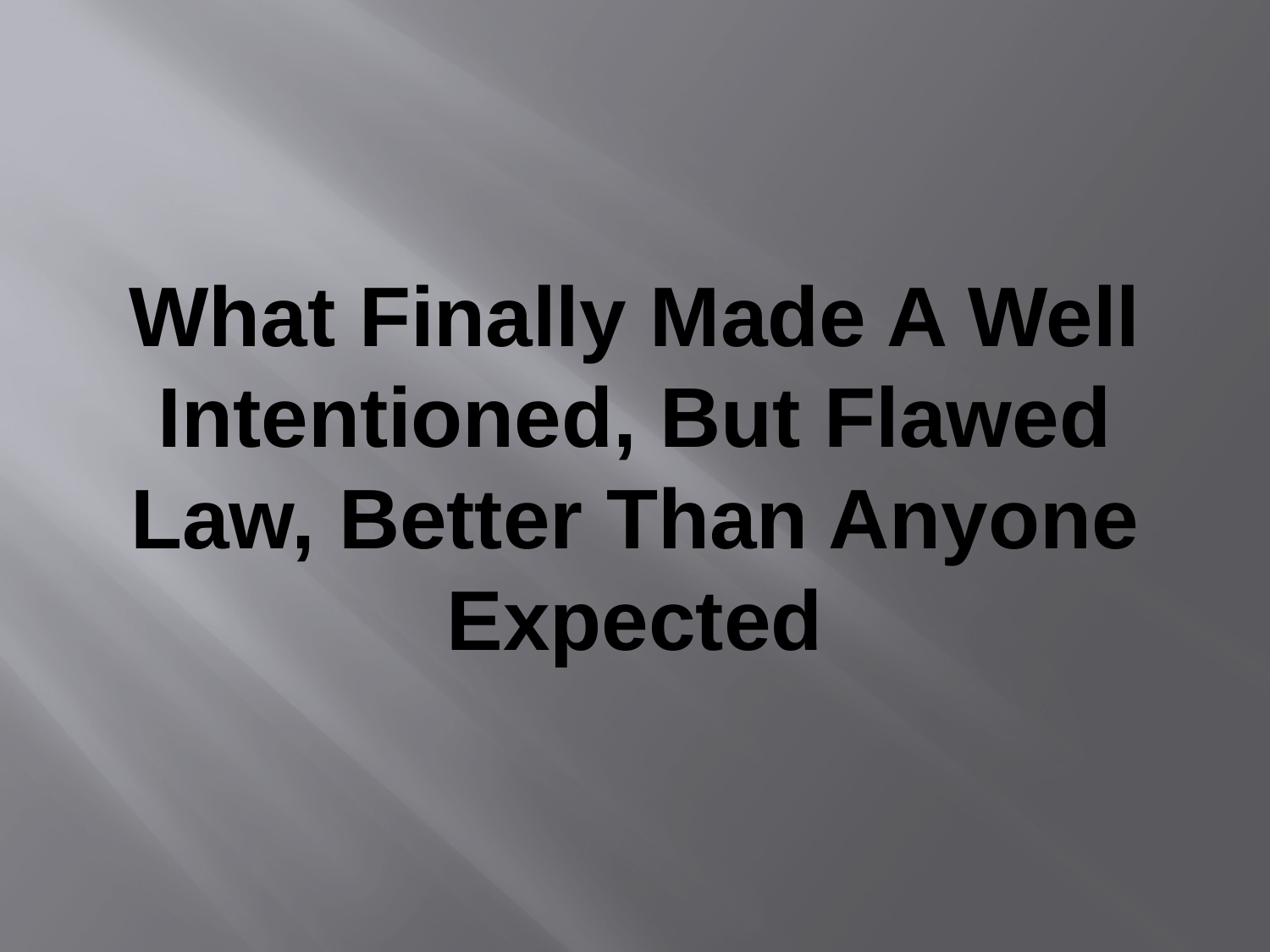

# What Finally Made A Well Intentioned, But Flawed Law, Better Than Anyone Expected